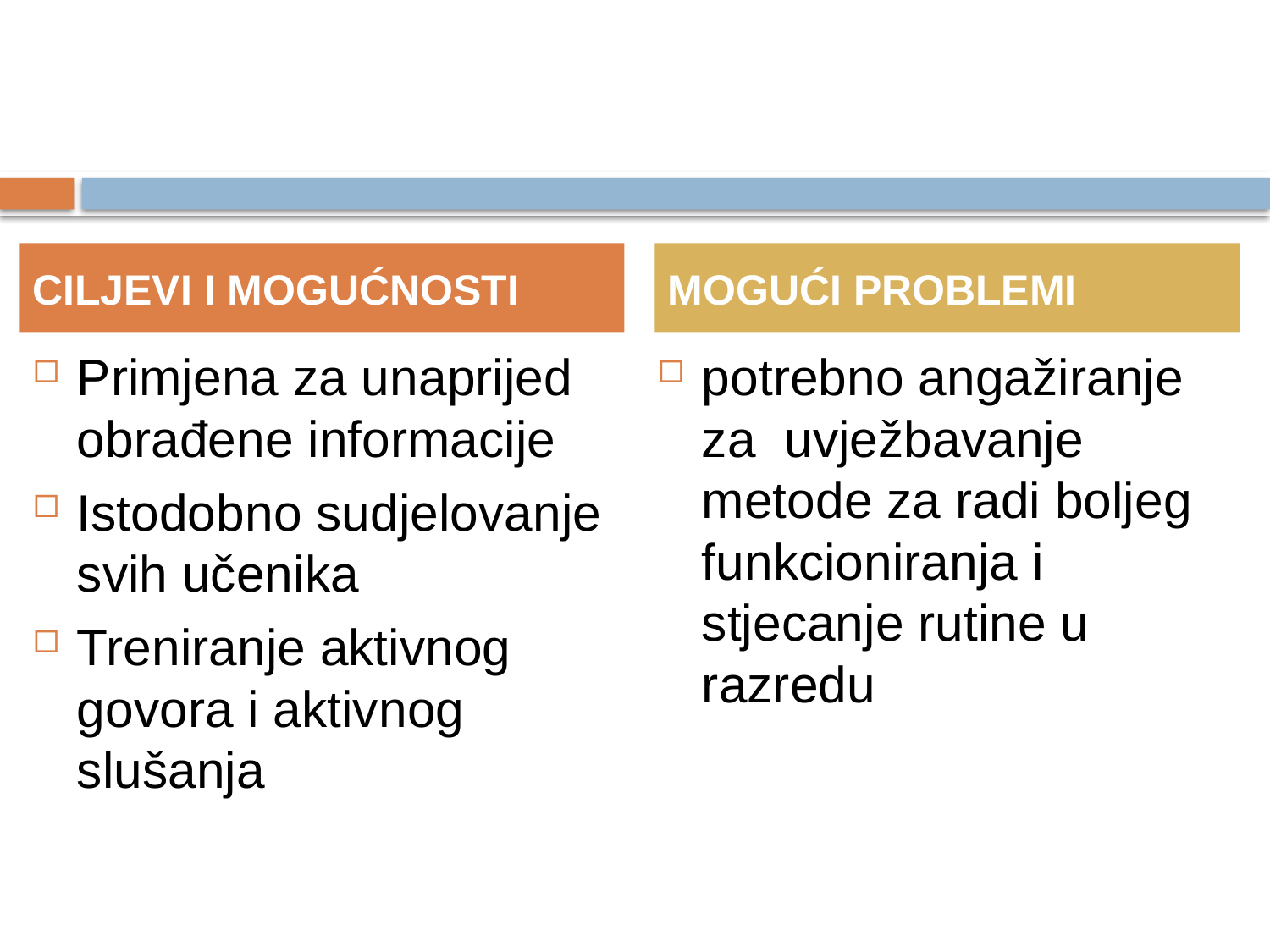

#
CILJEVI I MOGUĆNOSTI
MOGUĆI PROBLEMI
Primjena za unaprijed obrađene informacije
Istodobno sudjelovanje svih učenika
Treniranje aktivnog govora i aktivnog slušanja

potrebno angažiranje za  uvježbavanje metode za radi boljeg funkcioniranja i stjecanje rutine u razredu